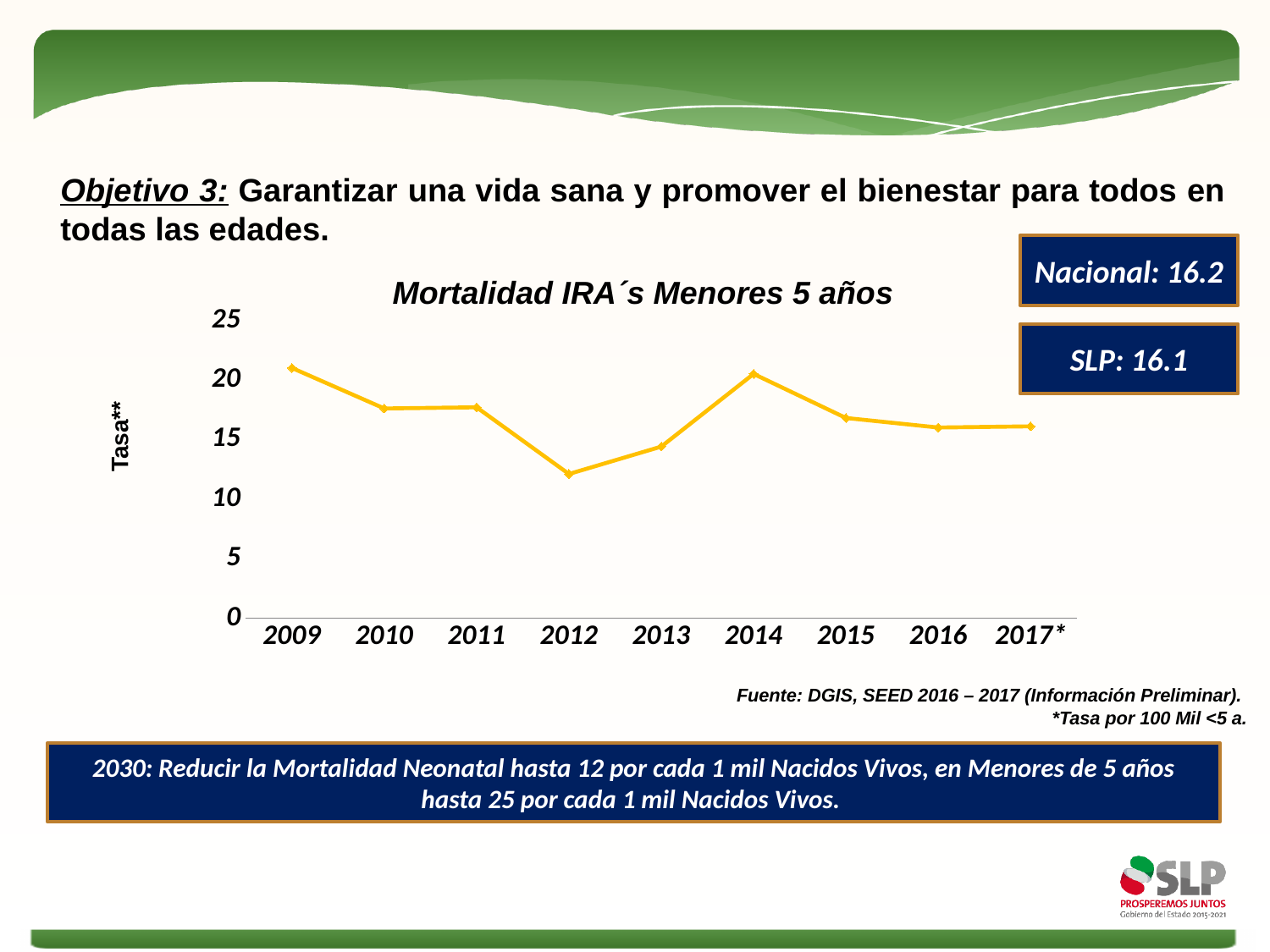

# Objetivo 3: Garantizar una vida sana y promover el bienestar para todos en todas las edades.
Nacional: 16.2
Mortalidad IRA´s Menores 5 años

### Chart

| Category | SLP | Ajustada |
|---|---|---|
| 2009 | None | 21.0 |
| 2010 | None | 17.6 |
| 2011 | None | 17.7 |
| 2012 | None | 12.1 |
| 2013 | None | 14.4 |
| 2014 | None | 20.5 |
| 2015 | None | 16.8 |
| 2016 | None | 16.0 |
| 2017* | None | 16.1 |
SLP: 16.1
Tasa**
Fuente: DGIS, SEED 2016 – 2017 (Información Preliminar).
*Tasa por 100 Mil <5 a.
2030: Reducir la Mortalidad Neonatal hasta 12 por cada 1 mil Nacidos Vivos, en Menores de 5 años hasta 25 por cada 1 mil Nacidos Vivos.